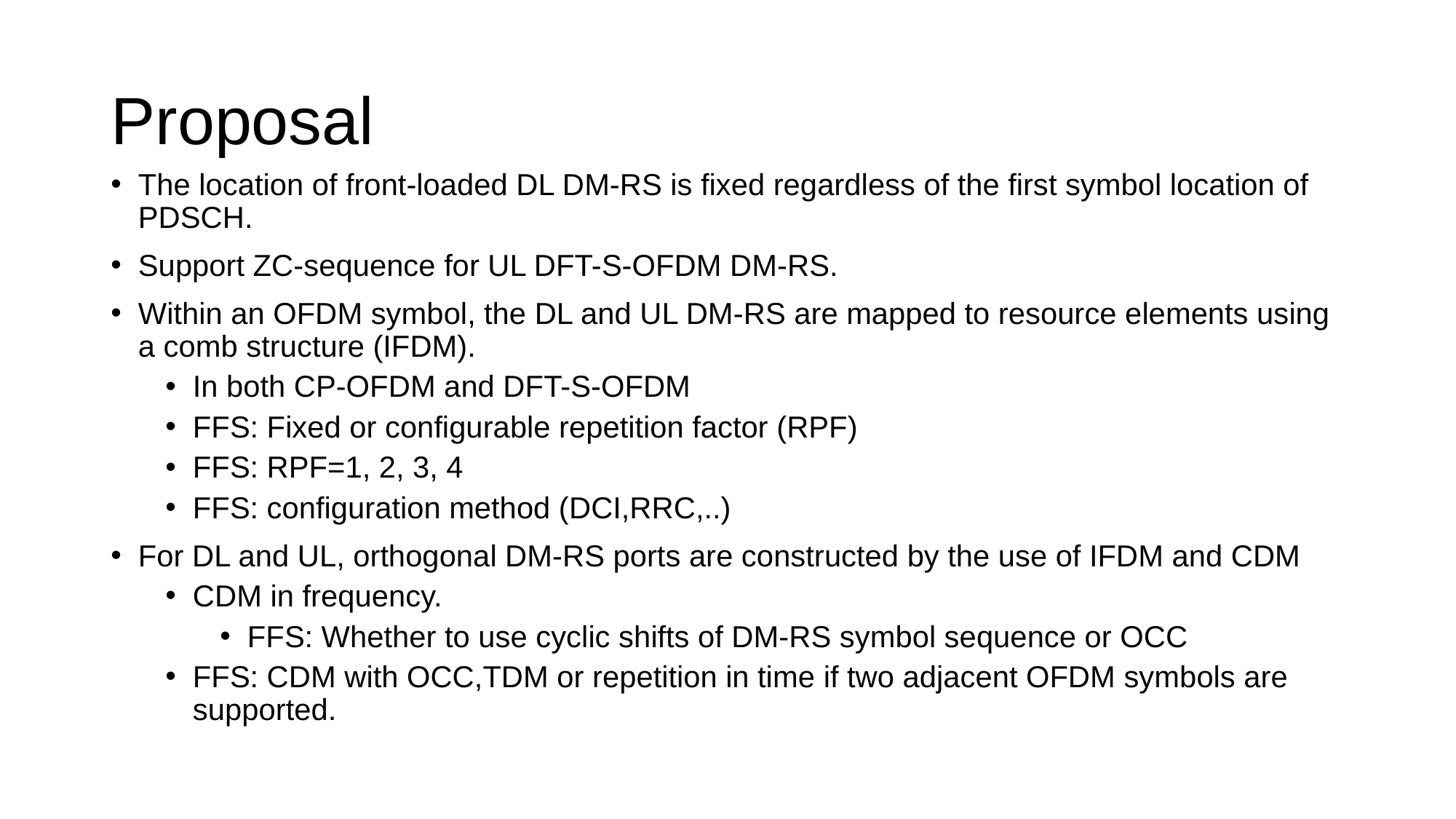

# Proposal
The location of front-loaded DL DM-RS is fixed regardless of the first symbol location of PDSCH.
Support ZC-sequence for UL DFT-S-OFDM DM-RS.
Within an OFDM symbol, the DL and UL DM-RS are mapped to resource elements using a comb structure (IFDM).
In both CP-OFDM and DFT-S-OFDM
FFS: Fixed or configurable repetition factor (RPF)
FFS: RPF=1, 2, 3, 4
FFS: configuration method (DCI,RRC,..)
For DL and UL, orthogonal DM-RS ports are constructed by the use of IFDM and CDM
CDM in frequency.
FFS: Whether to use cyclic shifts of DM-RS symbol sequence or OCC
FFS: CDM with OCC,TDM or repetition in time if two adjacent OFDM symbols are supported.